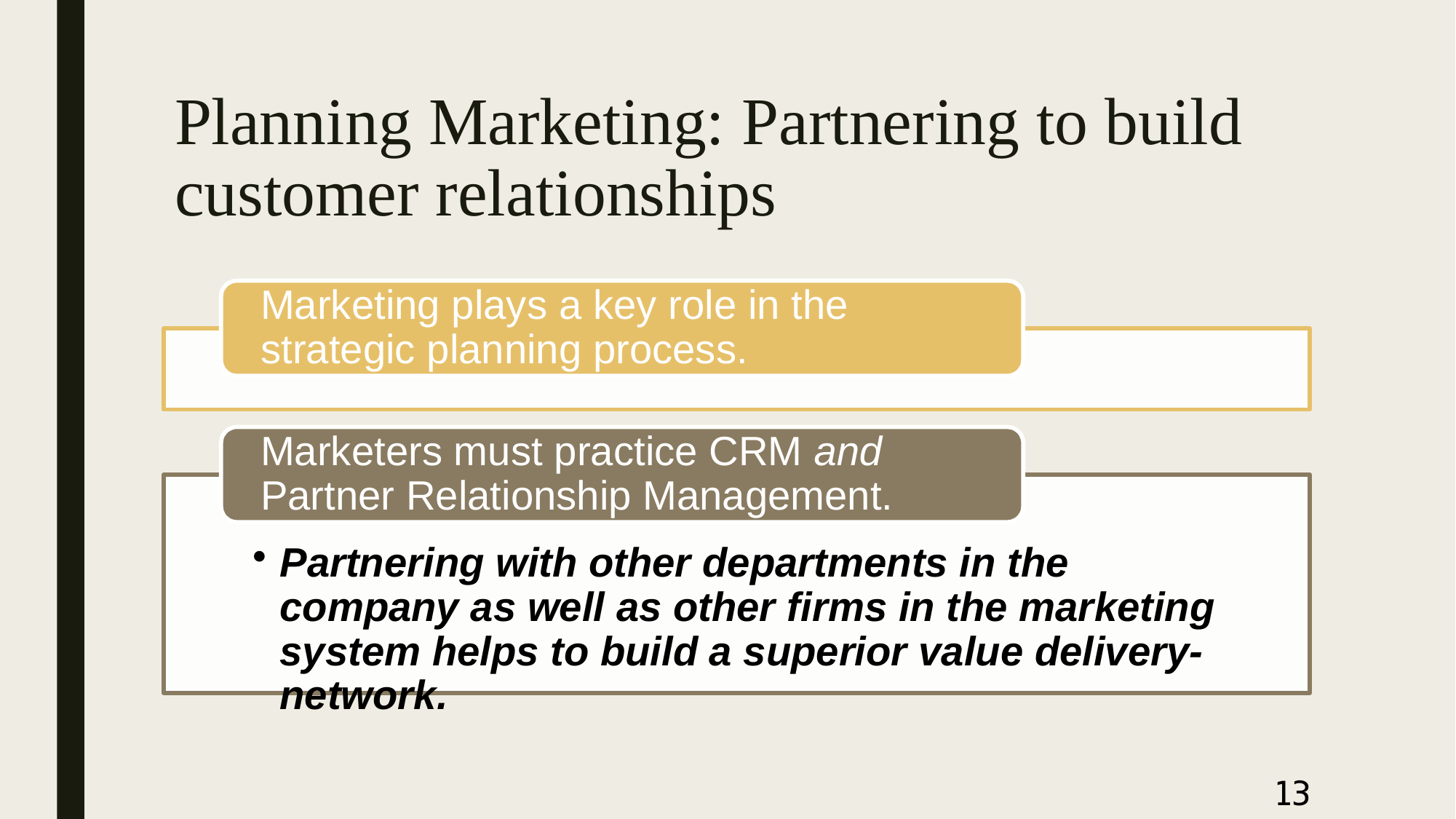

# Planning Marketing: Partnering to build customer relationships
Marketing plays a key role in the strategic planning process.
Partnering with other departments in the company as well as other firms in the marketing system helps to build a superior value delivery-network.
Marketers must practice CRM and Partner Relationship Management.
13